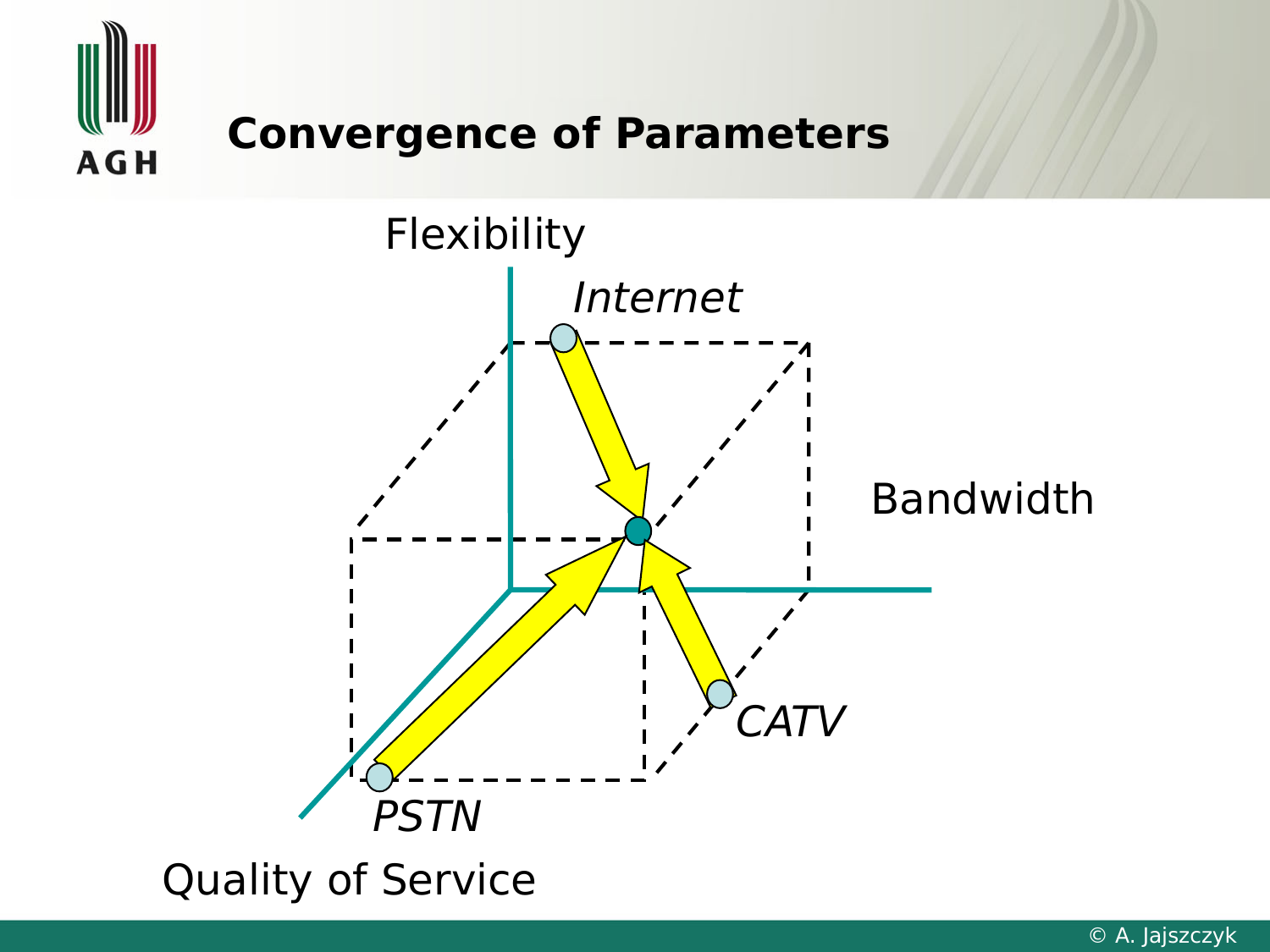

# Convergence of Parameters
Flexibility

Bandwidth

Quality of Service
Internet

CATV

PSTN